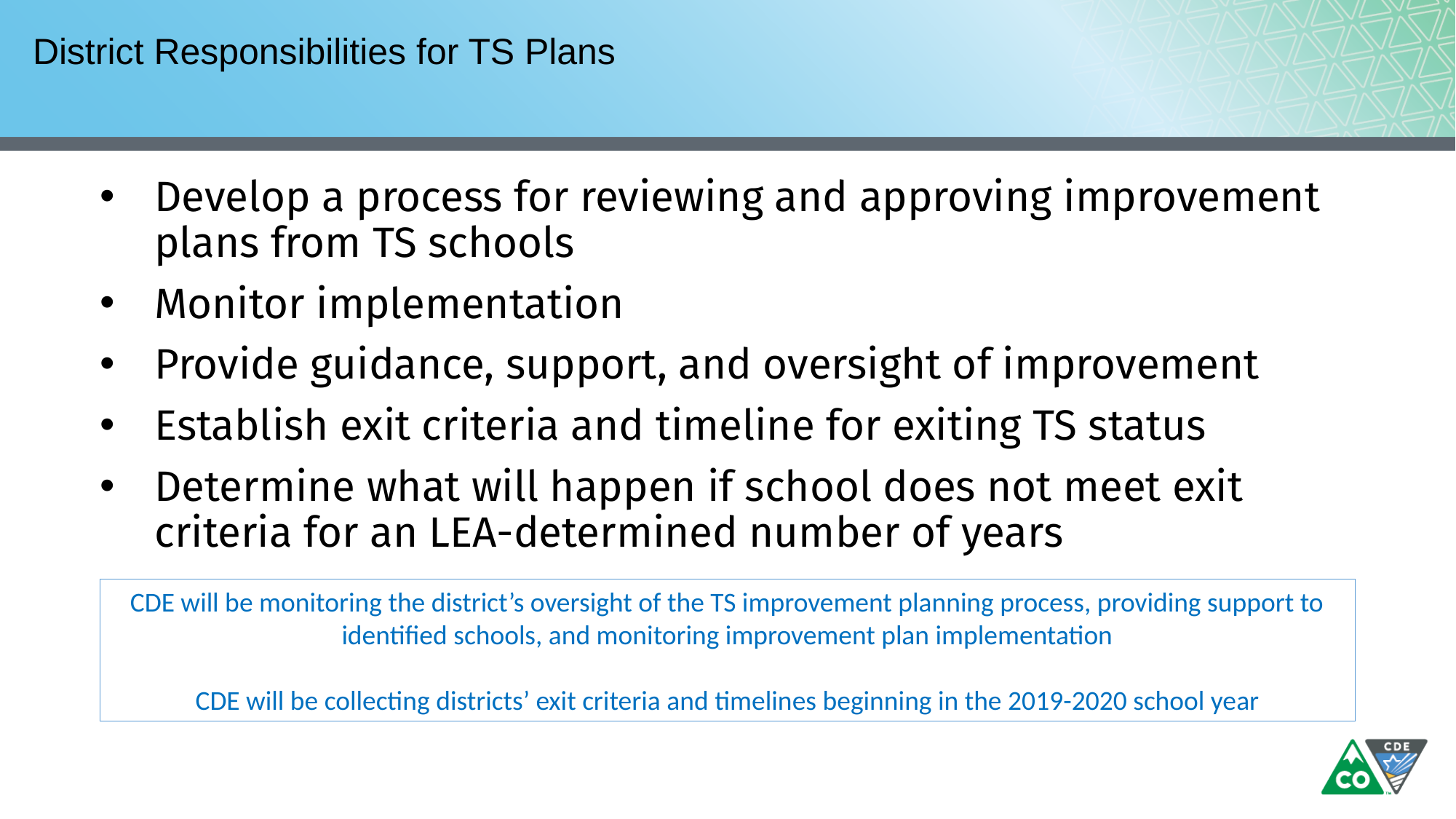

# District Responsibilities for TS Plans
Develop a process for reviewing and approving improvement plans from TS schools
Monitor implementation
Provide guidance, support, and oversight of improvement
Establish exit criteria and timeline for exiting TS status
Determine what will happen if school does not meet exit criteria for an LEA-determined number of years
CDE will be monitoring the district’s oversight of the TS improvement planning process, providing support to identified schools, and monitoring improvement plan implementation

CDE will be collecting districts’ exit criteria and timelines beginning in the 2019-2020 school year